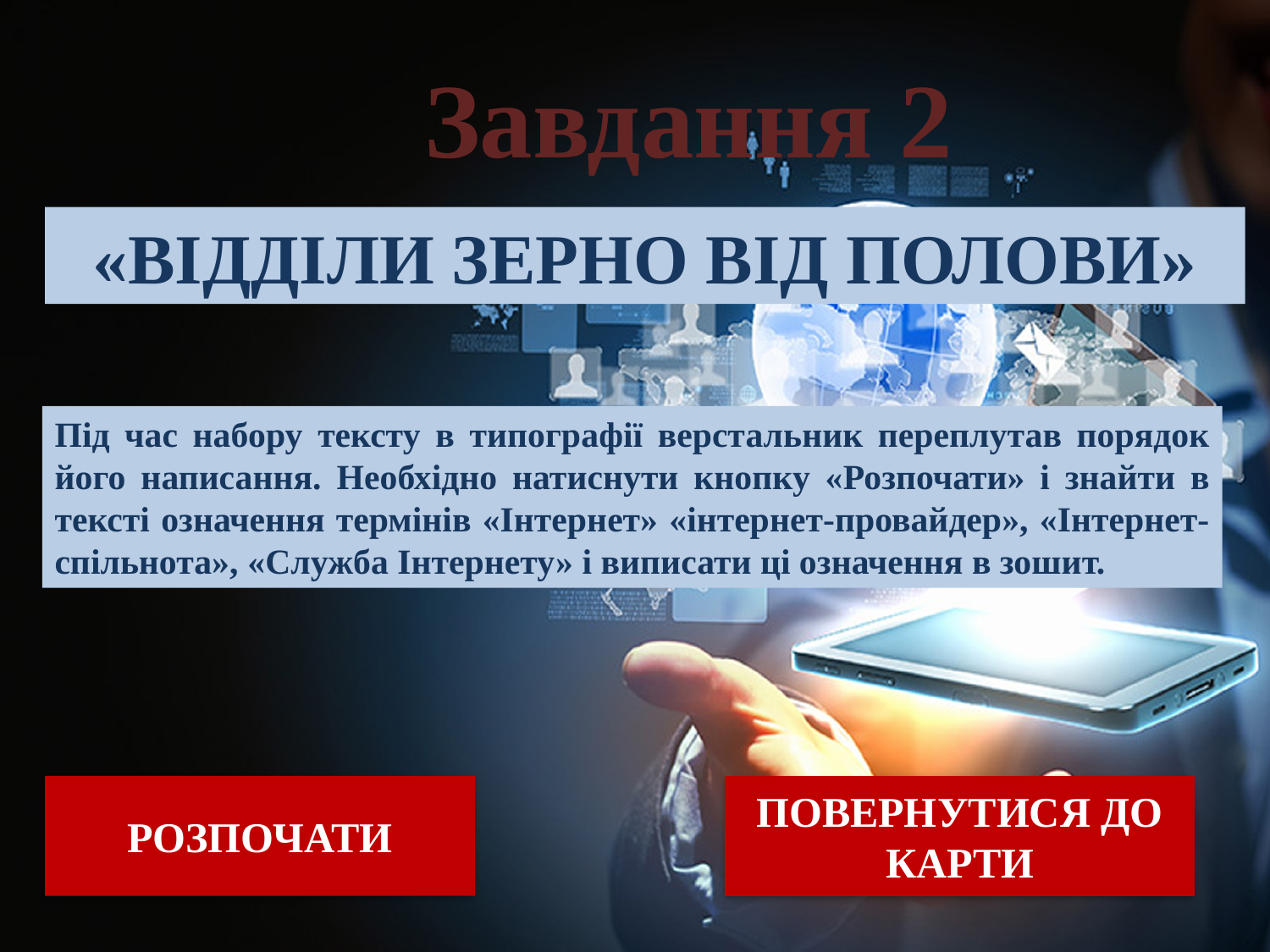

Завдання 2
«Відділи зерно від полови»
Під час набору тексту в типографії верстальник переплутав порядок його написання. Необхідно натиснути кнопку «Розпочати» і знайти в тексті означення термінів «Інтернет» «інтернет-провайдер», «Інтернет-спільнота», «Служба Інтернету» і виписати ці означення в зошит.
РОЗПОЧАТИ
ПОВЕРНУТИСЯ ДО КАРТИ